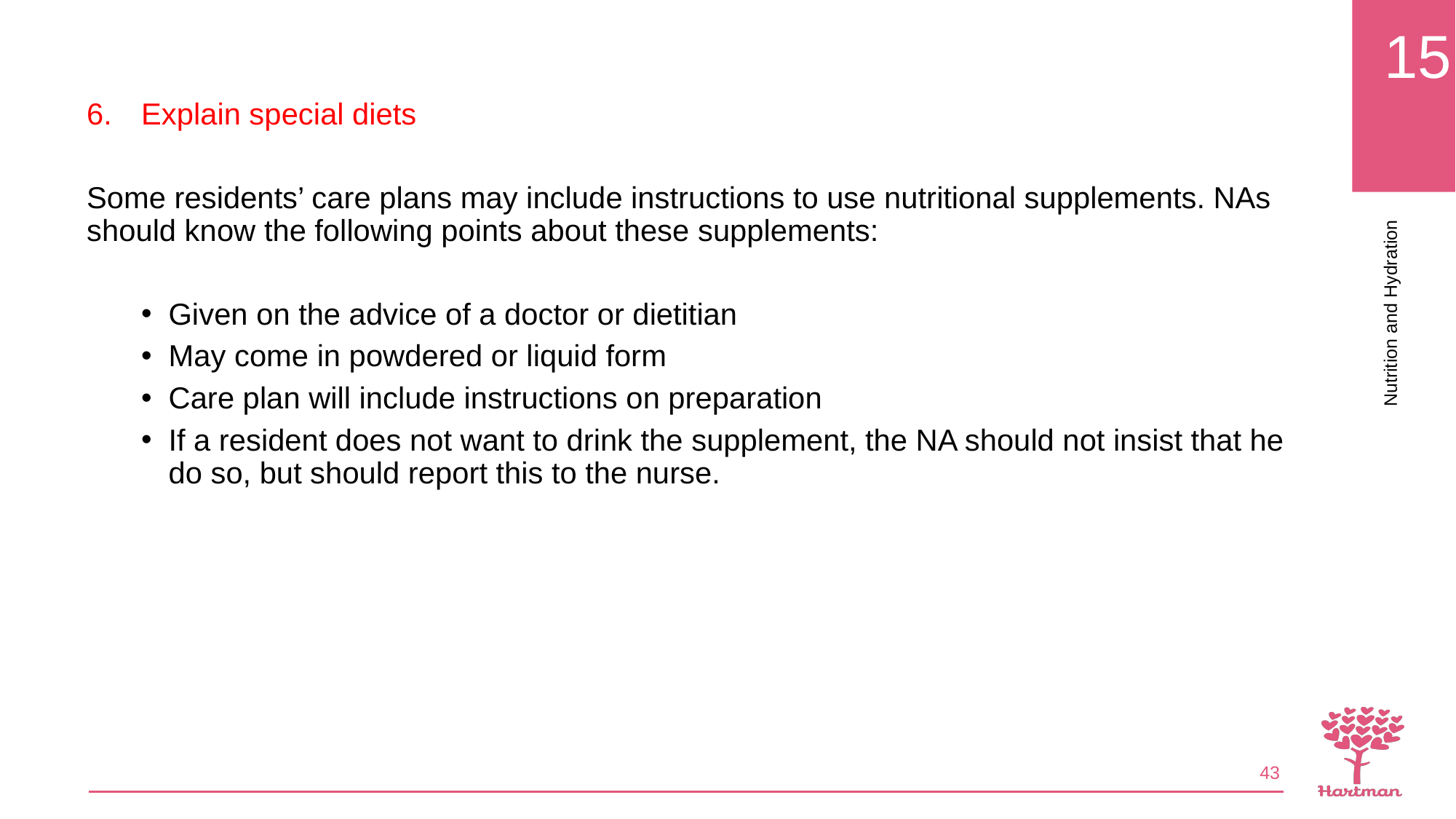

Explain special diets

Some residents’ care plans may include instructions to use nutritional supplements. NAs should know the following points about these supplements:

Given on the advice of a doctor or dietitian
May come in powdered or liquid form
Care plan will include instructions on preparation
If a resident does not want to drink the supplement, the NA should not insist that he do so, but should report this to the nurse.

43